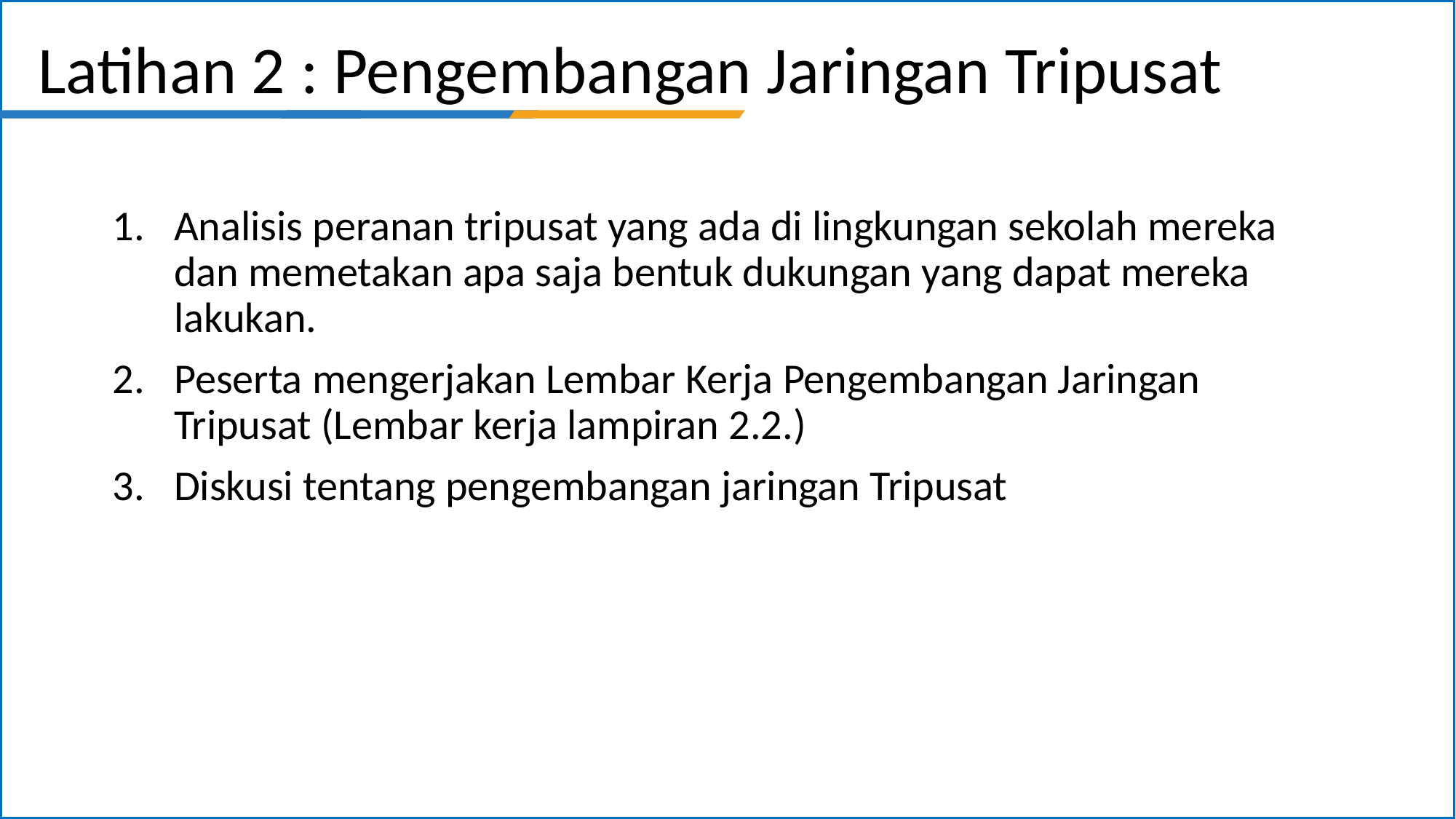

# Latihan 2 : Pengembangan Jaringan Tripusat

Analisis peranan tripusat yang ada di lingkungan sekolah mereka dan memetakan apa saja bentuk dukungan yang dapat mereka lakukan.
Peserta mengerjakan Lembar Kerja Pengembangan Jaringan Tripusat (Lembar kerja lampiran 2.2.)
Diskusi tentang pengembangan jaringan Tripusat